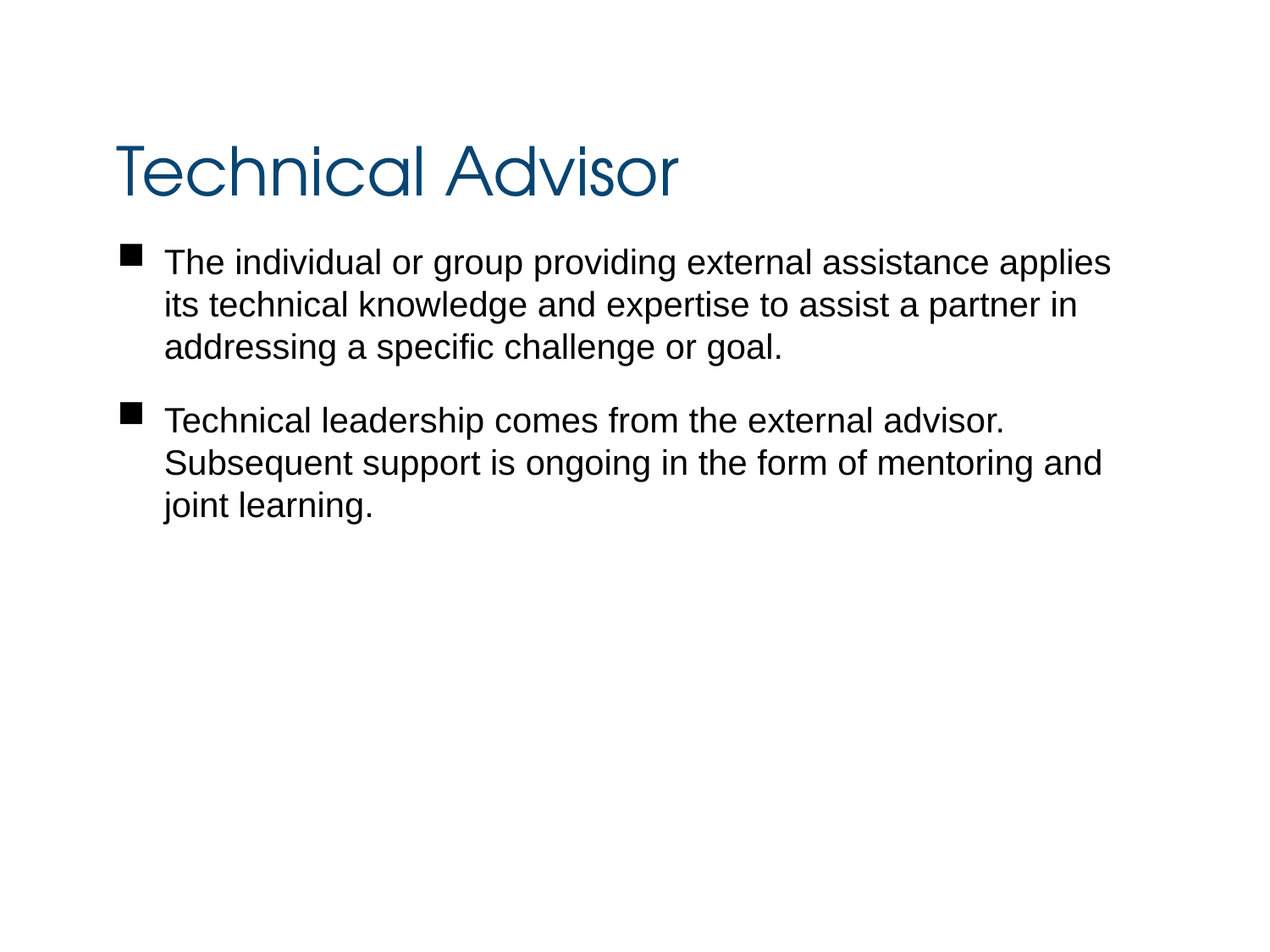

# Technical Advisor
The individual or group providing external assistance applies its technical knowledge and expertise to assist a partner in addressing a specific challenge or goal.
Technical leadership comes from the external advisor. Subsequent support is ongoing in the form of mentoring and joint learning.